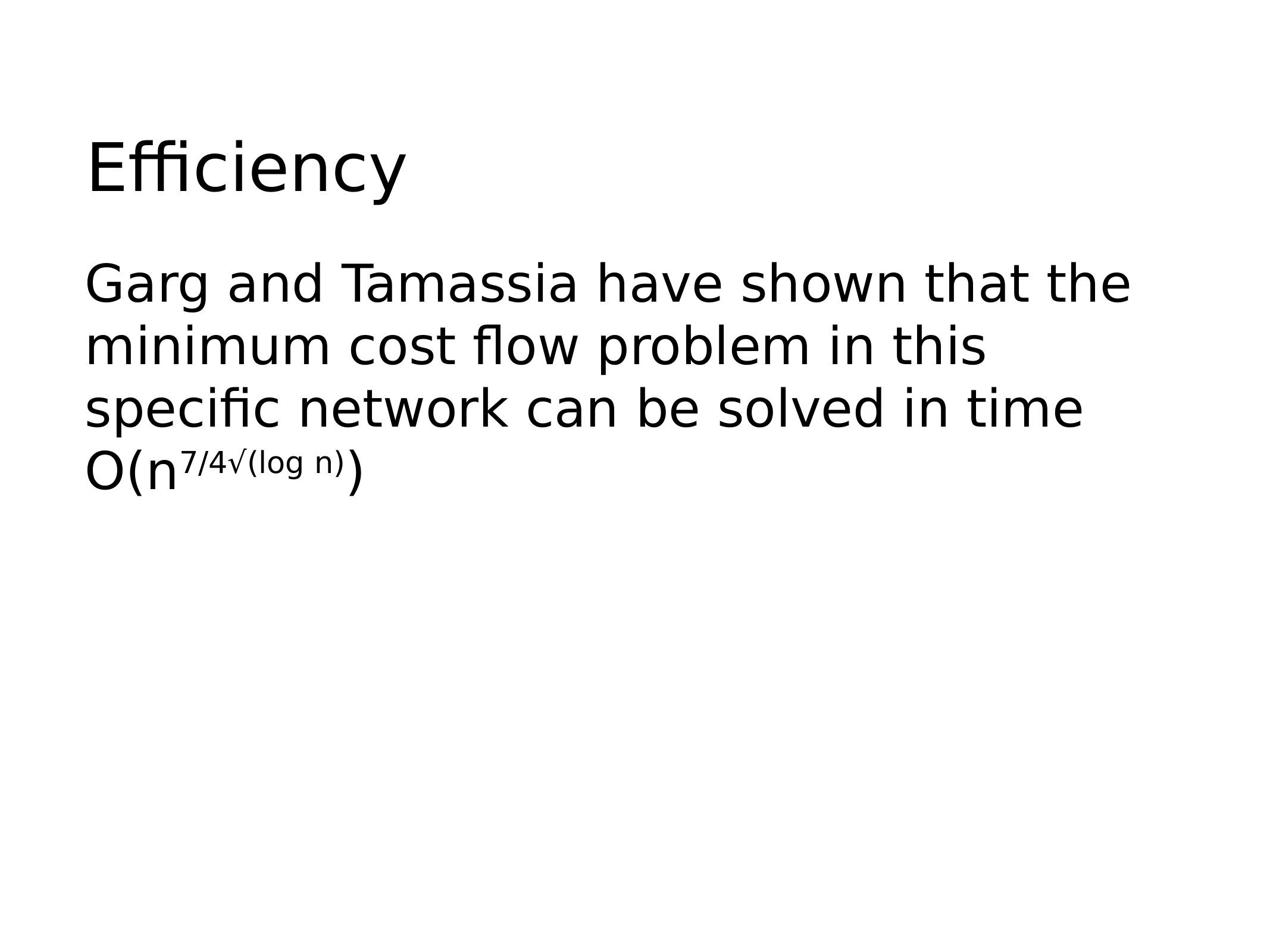

Efficiency
Garg and Tamassia have shown that the minimum cost flow problem in this specific network can be solved in time O(n7/4√(log n))
49